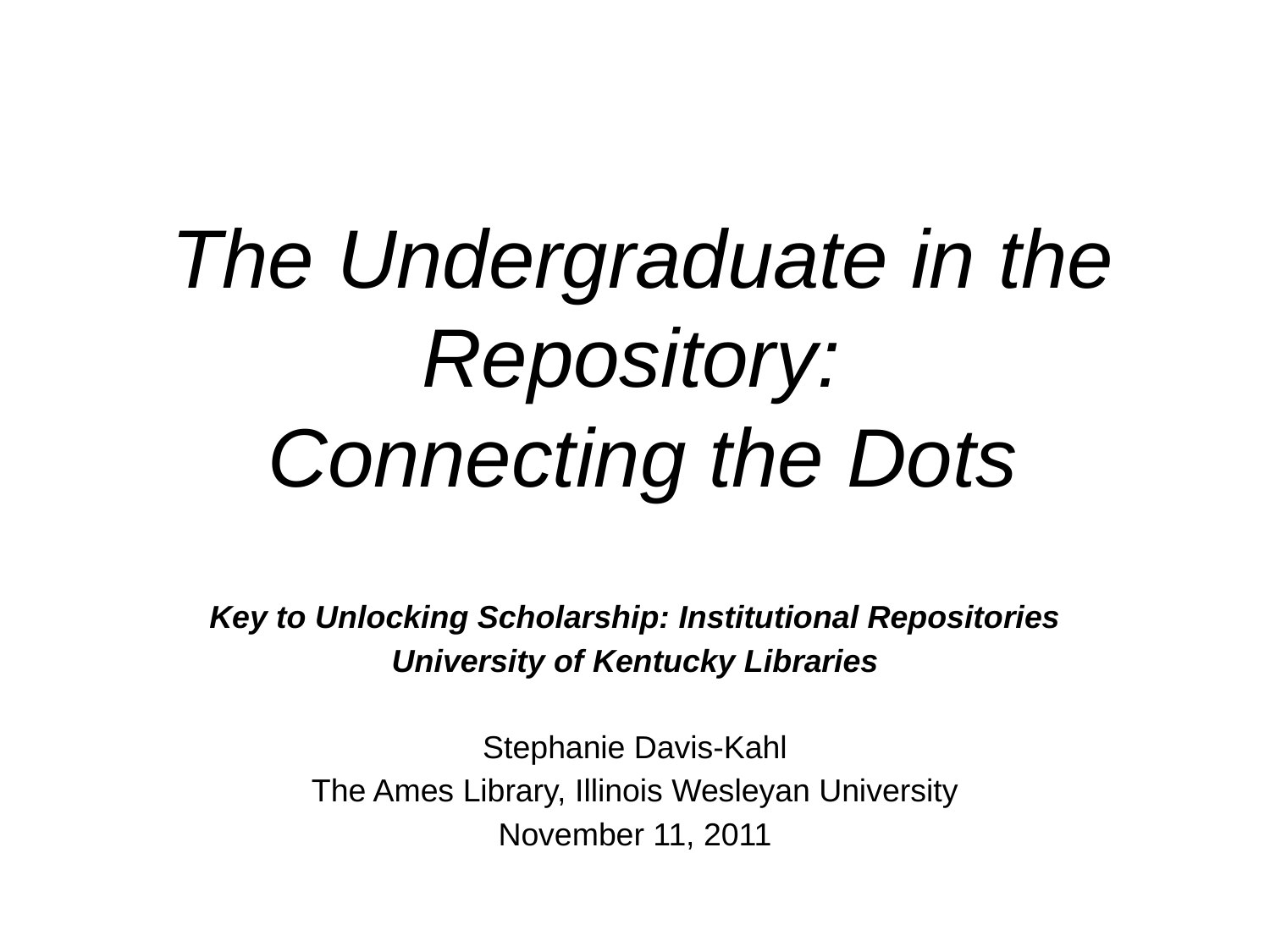

# The Undergraduate in the Repository: Connecting the Dots
Key to Unlocking Scholarship: Institutional Repositories
University of Kentucky Libraries

Stephanie Davis-Kahl
The Ames Library, Illinois Wesleyan University
November 11, 2011